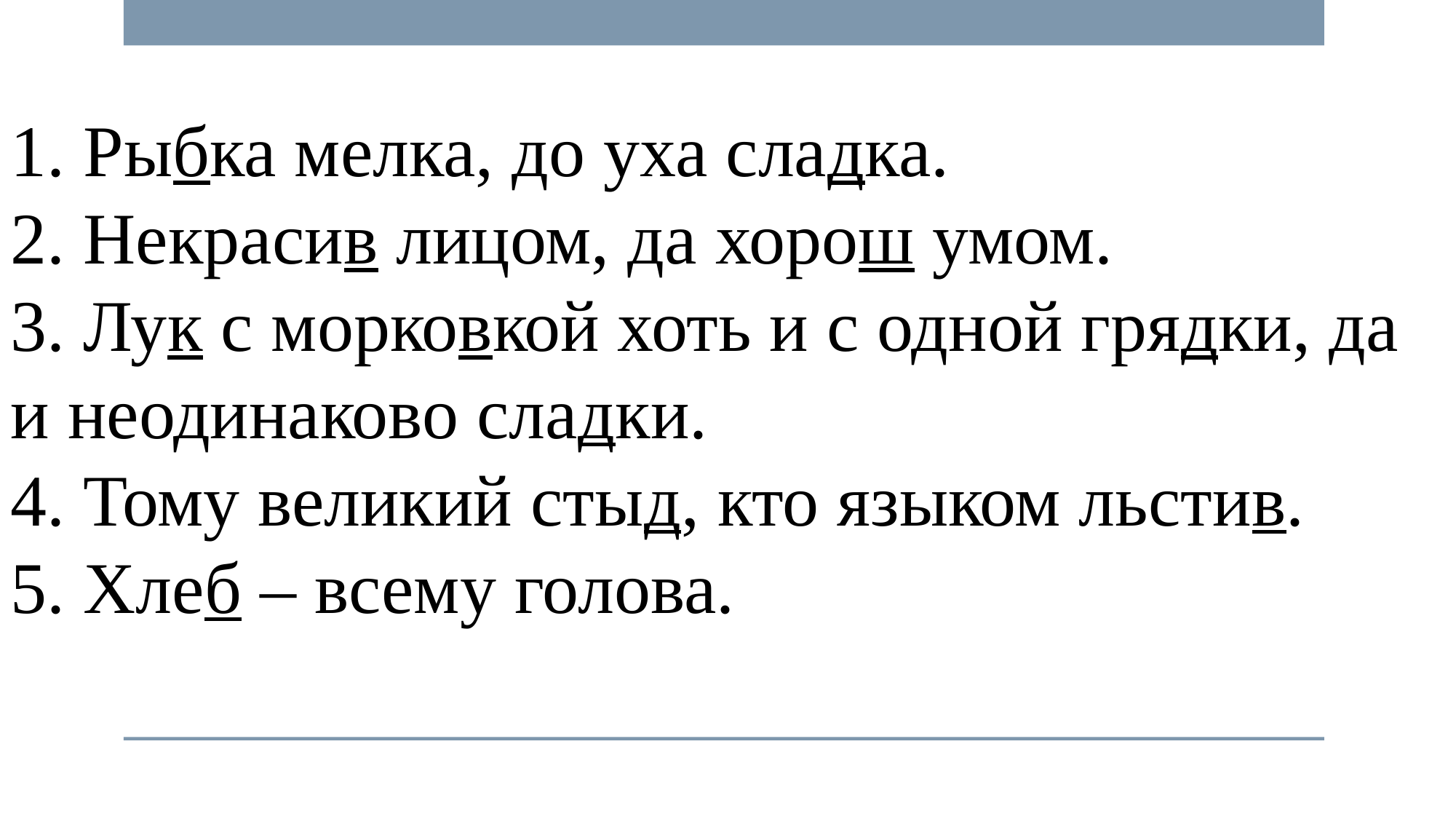

1. Рыбка мелка, до уха сладка.
2. Некрасив лицом, да хорош умом.
3. Лук с морковкой хоть и с одной грядки, да и неодинаково сладки.
4. Тому великий стыд, кто языком льстив.
5. Хлеб – всему голова.